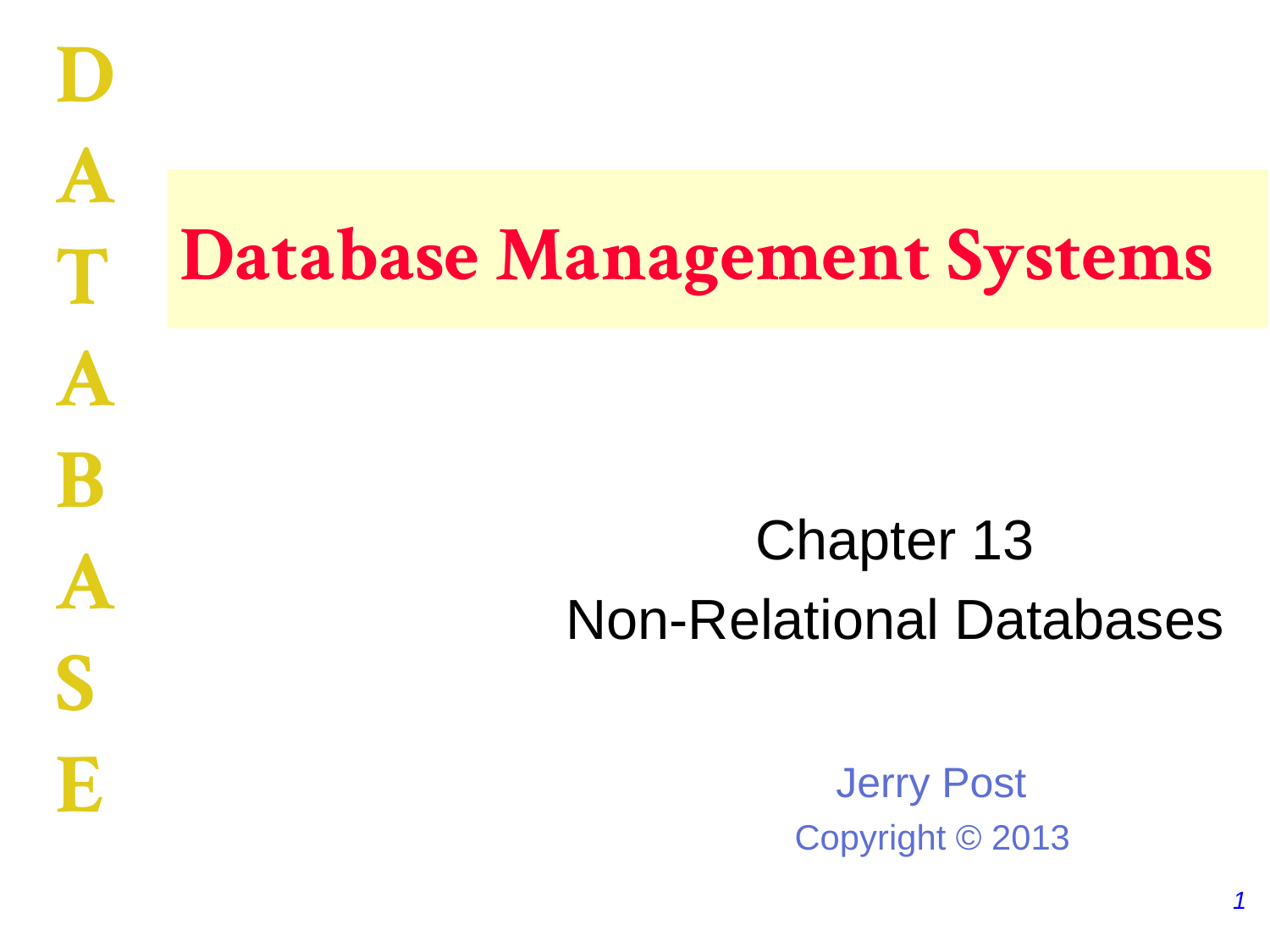

# Database Management Systems
Chapter 13
Non-Relational Databases
1